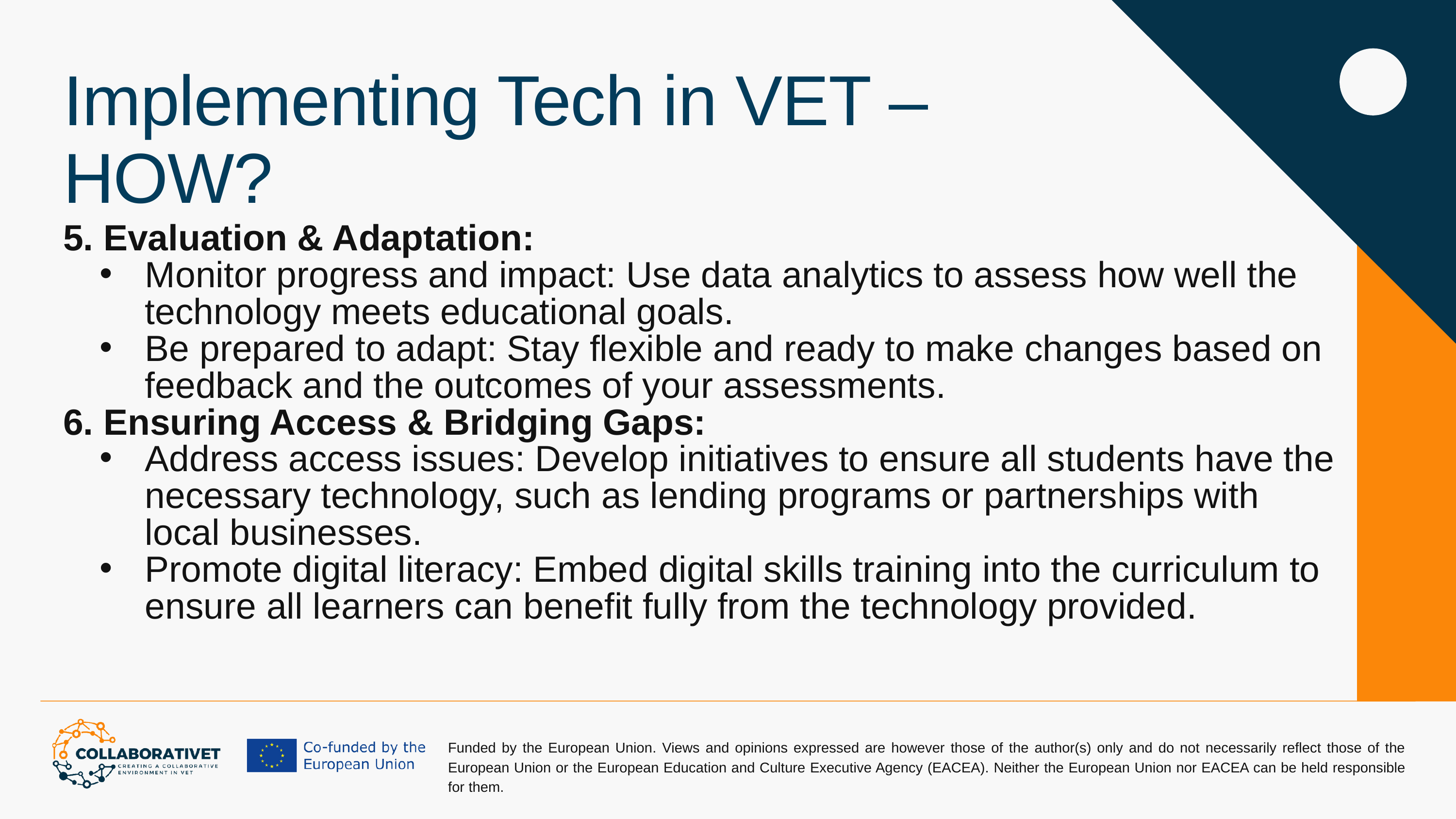

Implementing Tech in VET – HOW?
5. Evaluation & Adaptation:
Monitor progress and impact: Use data analytics to assess how well the technology meets educational goals.
Be prepared to adapt: Stay flexible and ready to make changes based on feedback and the outcomes of your assessments.
6. Ensuring Access & Bridging Gaps:
Address access issues: Develop initiatives to ensure all students have the necessary technology, such as lending programs or partnerships with local businesses.
Promote digital literacy: Embed digital skills training into the curriculum to ensure all learners can benefit fully from the technology provided.

Funded by the European Union. Views and opinions expressed are however those of the author(s) only and do not necessarily reflect those of the European Union or the European Education and Culture Executive Agency (EACEA). Neither the European Union nor EACEA can be held responsible for them.